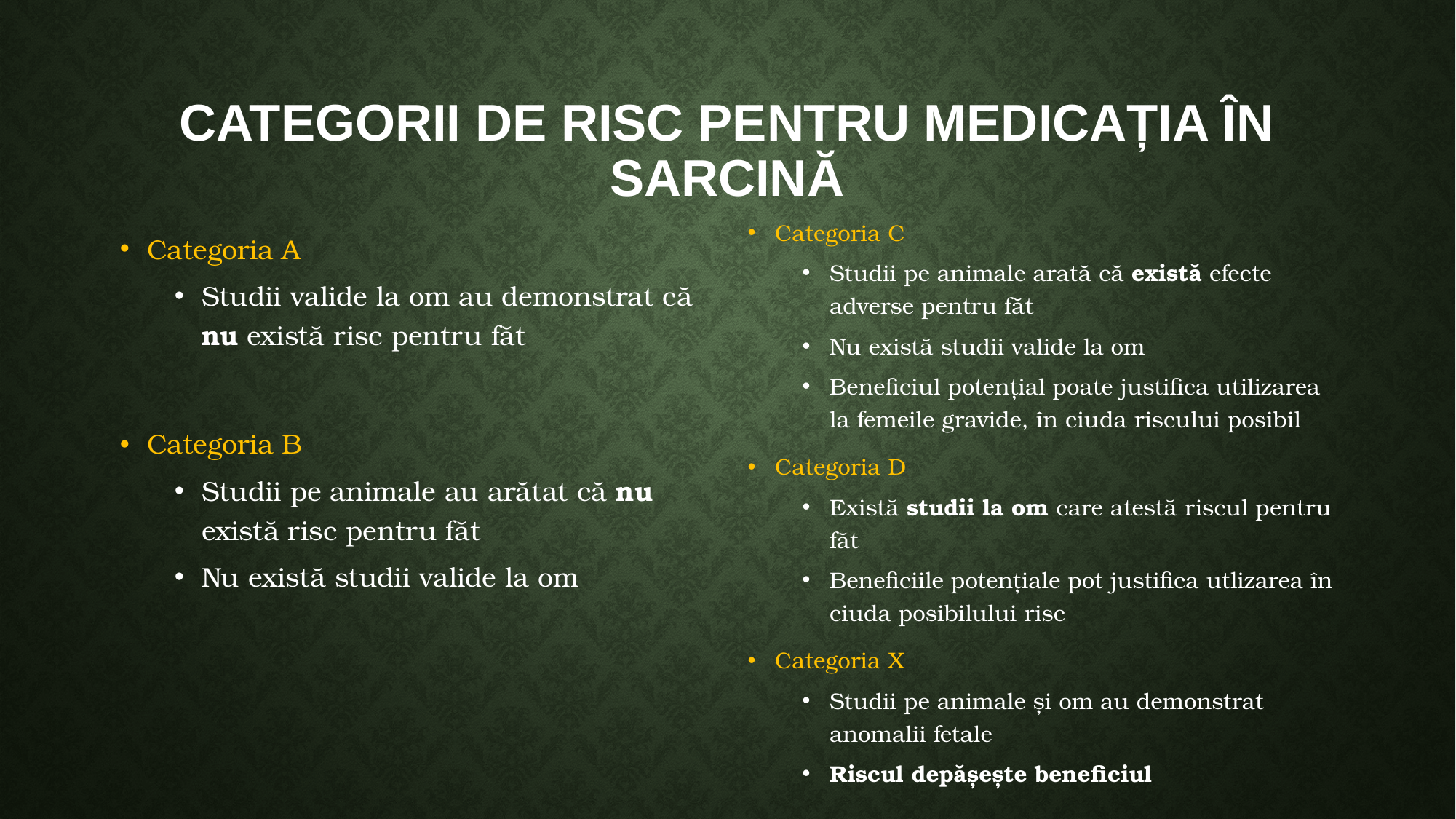

# Categorii de risc pentru medicația în sarcină
Categoria C
Studii pe animale arată că există efecte adverse pentru făt
Nu există studii valide la om
Beneficiul potențial poate justifica utilizarea la femeile gravide, în ciuda riscului posibil
Categoria D
Există studii la om care atestă riscul pentru făt
Beneficiile potențiale pot justifica utlizarea în ciuda posibilului risc
Categoria X
Studii pe animale și om au demonstrat anomalii fetale
Riscul depășește beneficiul
Categoria A
Studii valide la om au demonstrat că nu există risc pentru făt

Categoria B
Studii pe animale au arătat că nu există risc pentru făt
Nu există studii valide la om